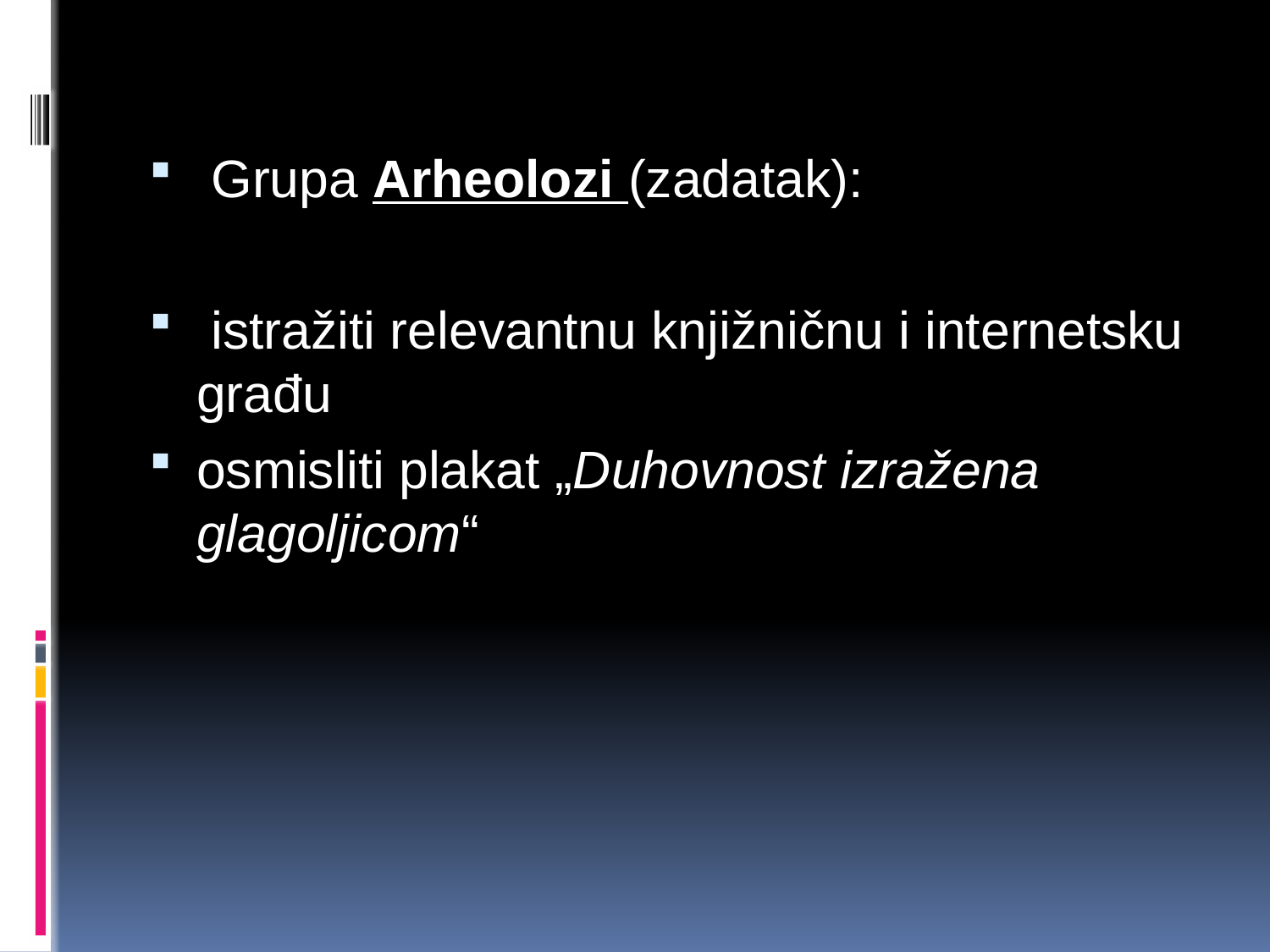

Grupa Arheolozi (zadatak):

 istražiti relevantnu knjižničnu i internetsku građu
osmisliti plakat „Duhovnost izražena glagoljicom“